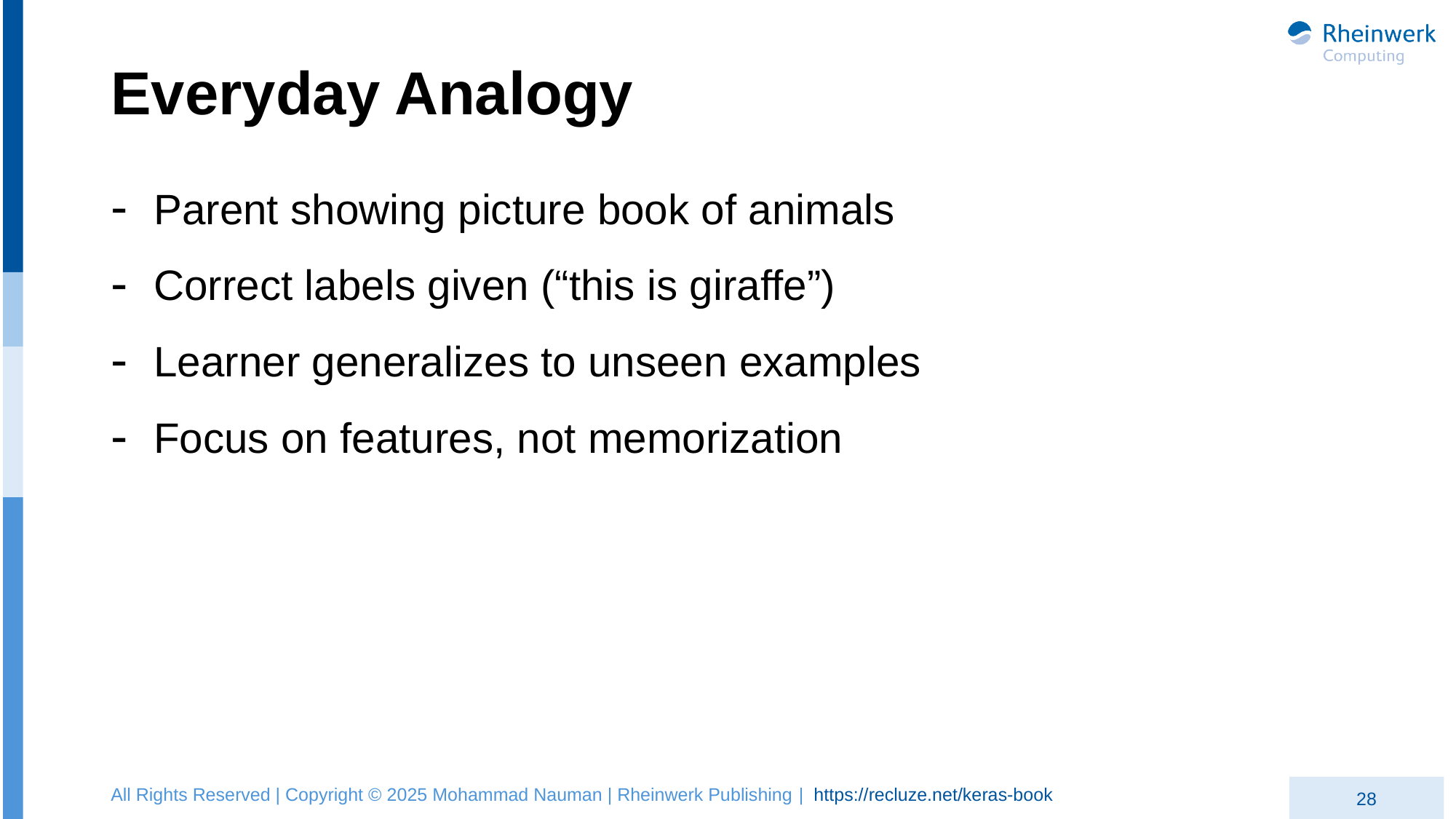

# Everyday Analogy
Parent showing picture book of animals
Correct labels given (“this is giraffe”)
Learner generalizes to unseen examples
Focus on features, not memorization